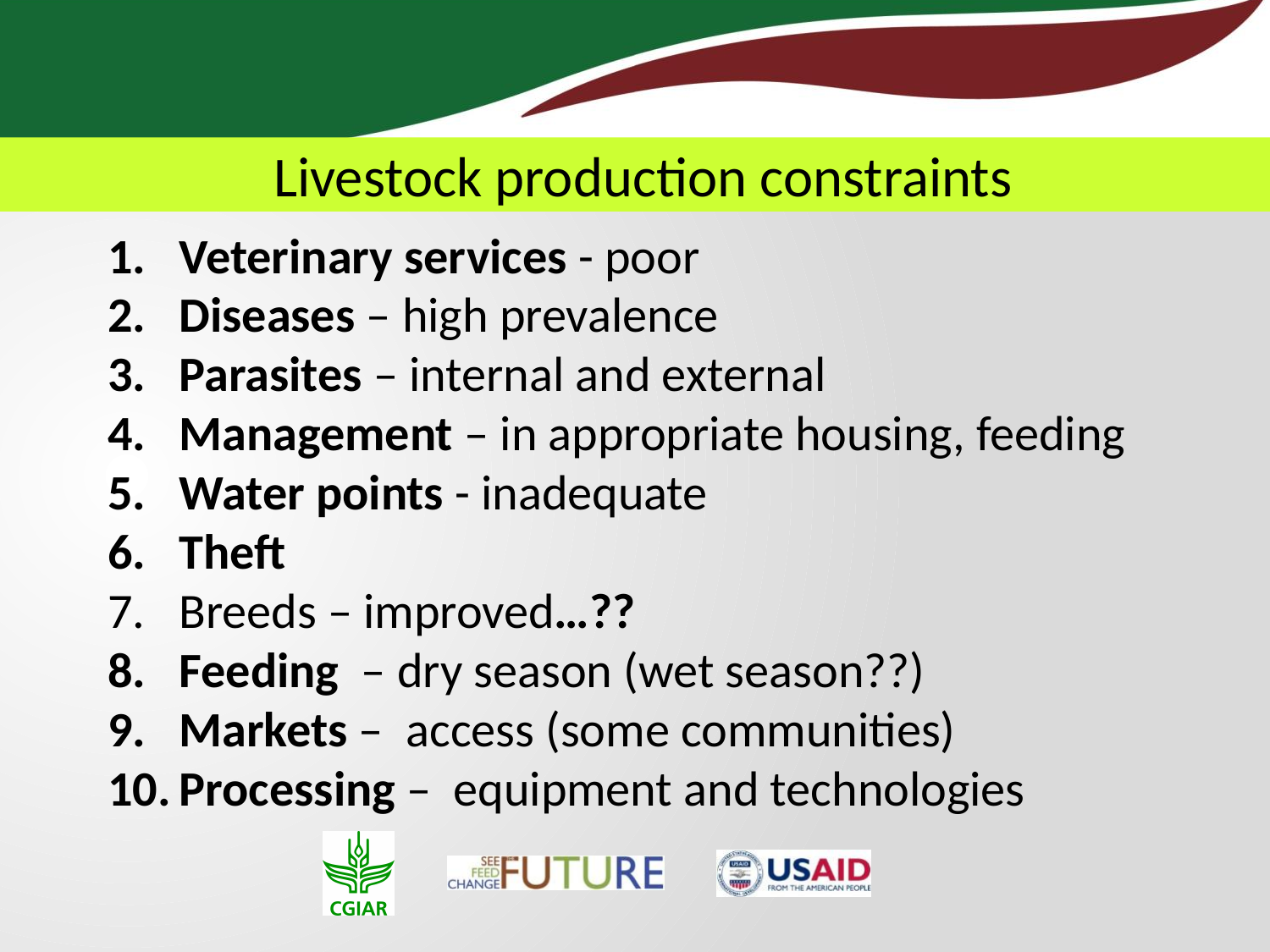

Livestock production constraints
Veterinary services - poor
Diseases – high prevalence
Parasites – internal and external
Management – in appropriate housing, feeding
Water points - inadequate
Theft
Breeds – improved…??
Feeding  – dry season (wet season??)
Markets –  access (some communities)
Processing –  equipment and technologies